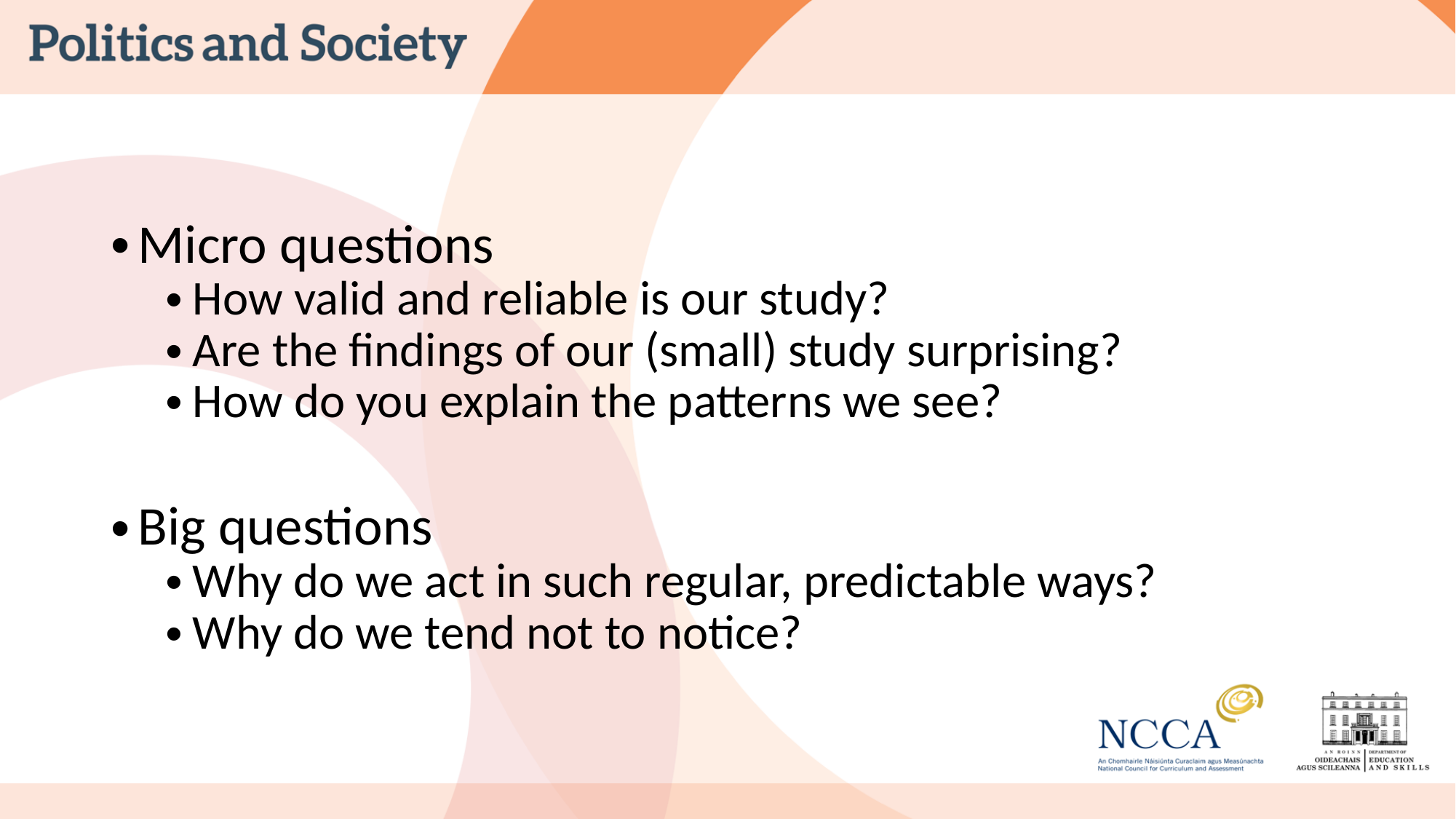

#
Micro questions
How valid and reliable is our study?
Are the findings of our (small) study surprising?
How do you explain the patterns we see?

Big questions
Why do we act in such regular, predictable ways?
Why do we tend not to notice?